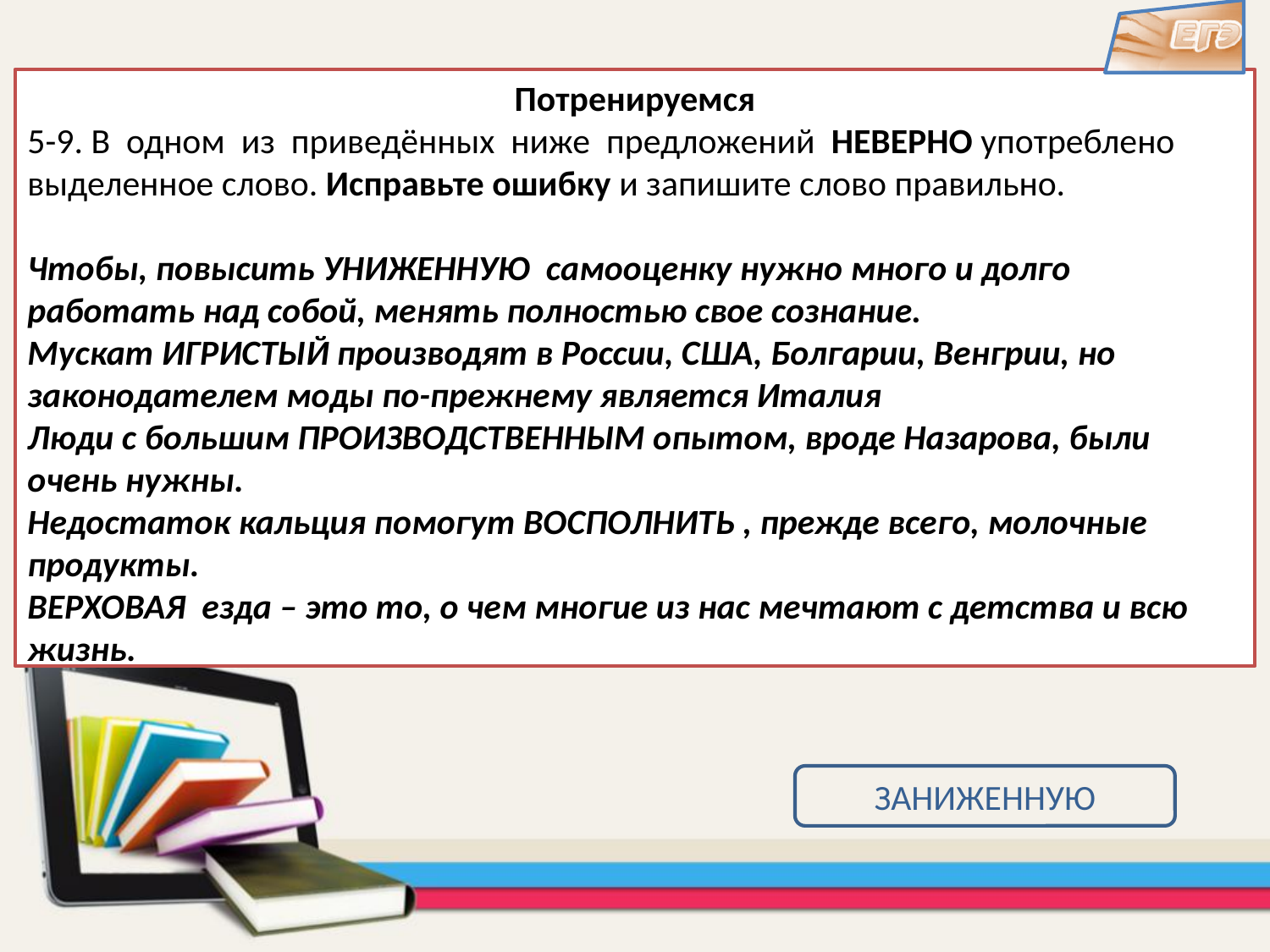

Потренируемся
5-9. В  одном  из  приведённых  ниже  предложений  НЕВЕРНО употреблено выделенное слово. Исправьте ошибку и запишите слово правильно.

Чтобы, повысить УНИЖЕННУЮ  самооценку нужно много и долго работать над собой, менять полностью свое сознание.
Мускат ИГРИСТЫЙ производят в России, США, Болгарии, Венгрии, но законодателем моды по-прежнему является Италия
Люди с большим ПРОИЗВОДСТВЕННЫМ опытом, вроде Назарова, были очень нужны.
Недостаток кальция помогут ВОСПОЛНИТЬ , прежде всего, молочные продукты.
ВЕРХОВАЯ  езда – это то, о чем многие из нас мечтают с детства и всю жизнь.
ЗАНИЖЕННУЮ